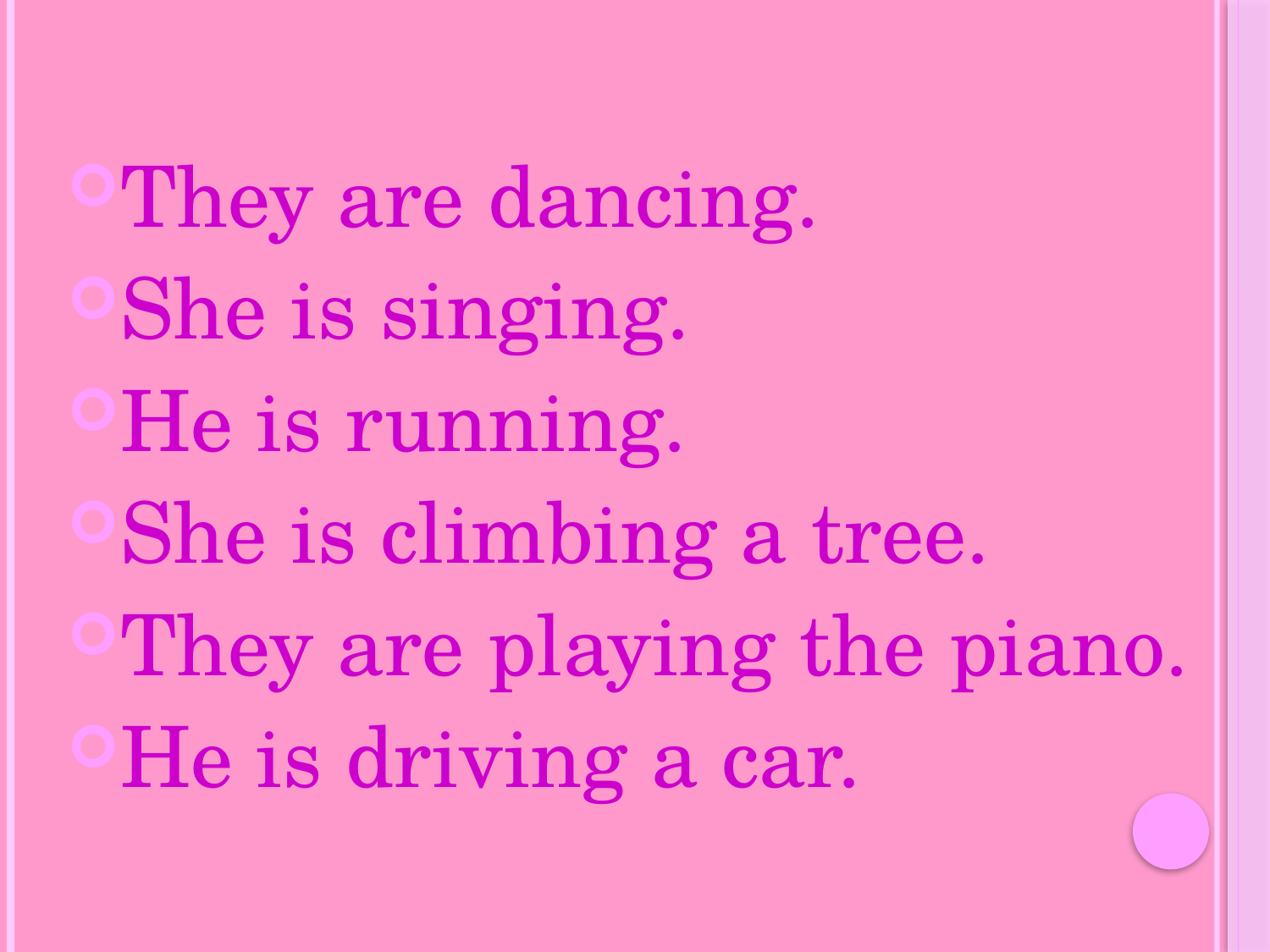

They are dancing.
She is singing.
He is running.
She is climbing a tree.
They are playing the piano.
He is driving a car.